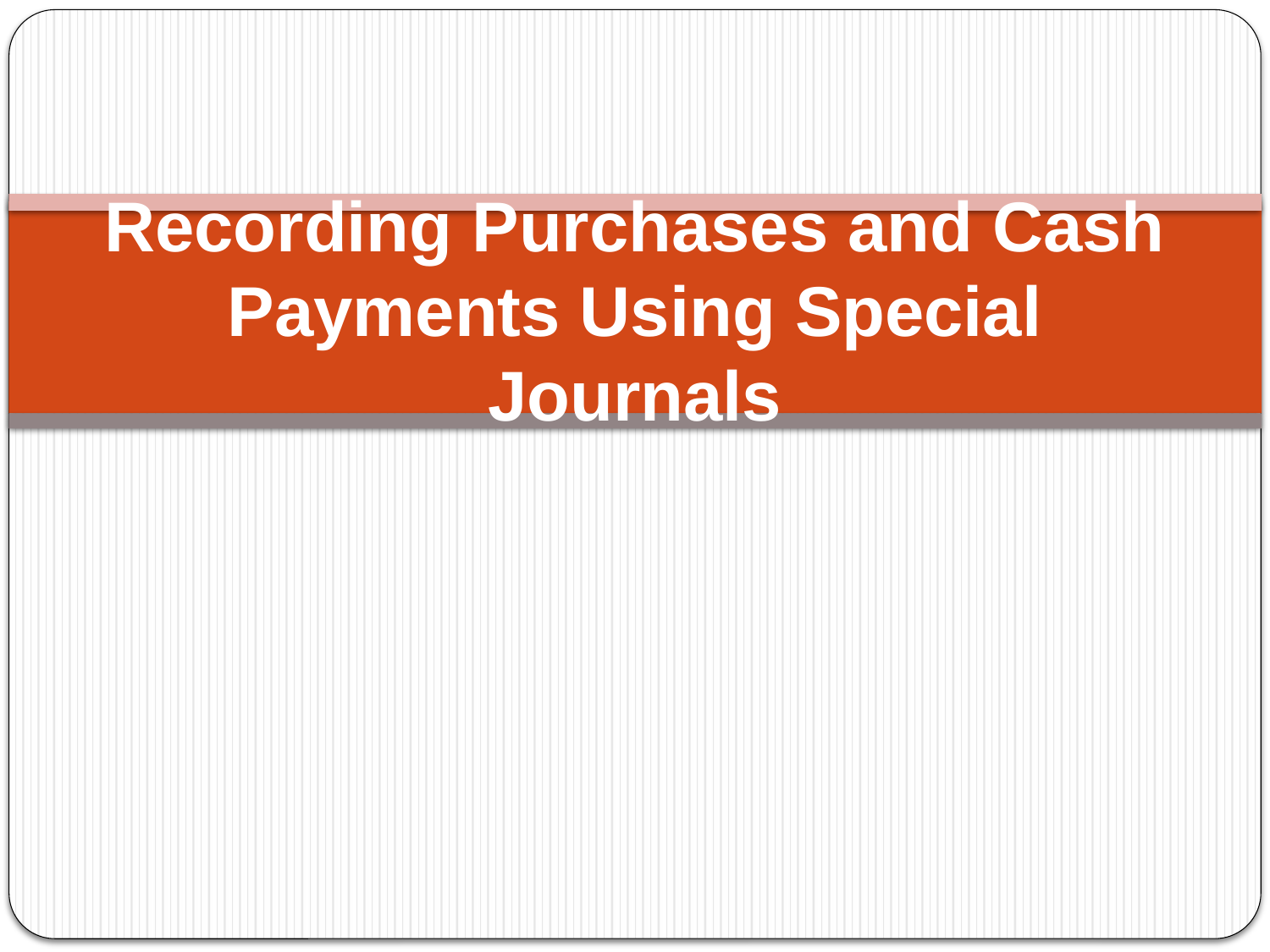

# Recording Purchases and Cash Payments Using Special Journals